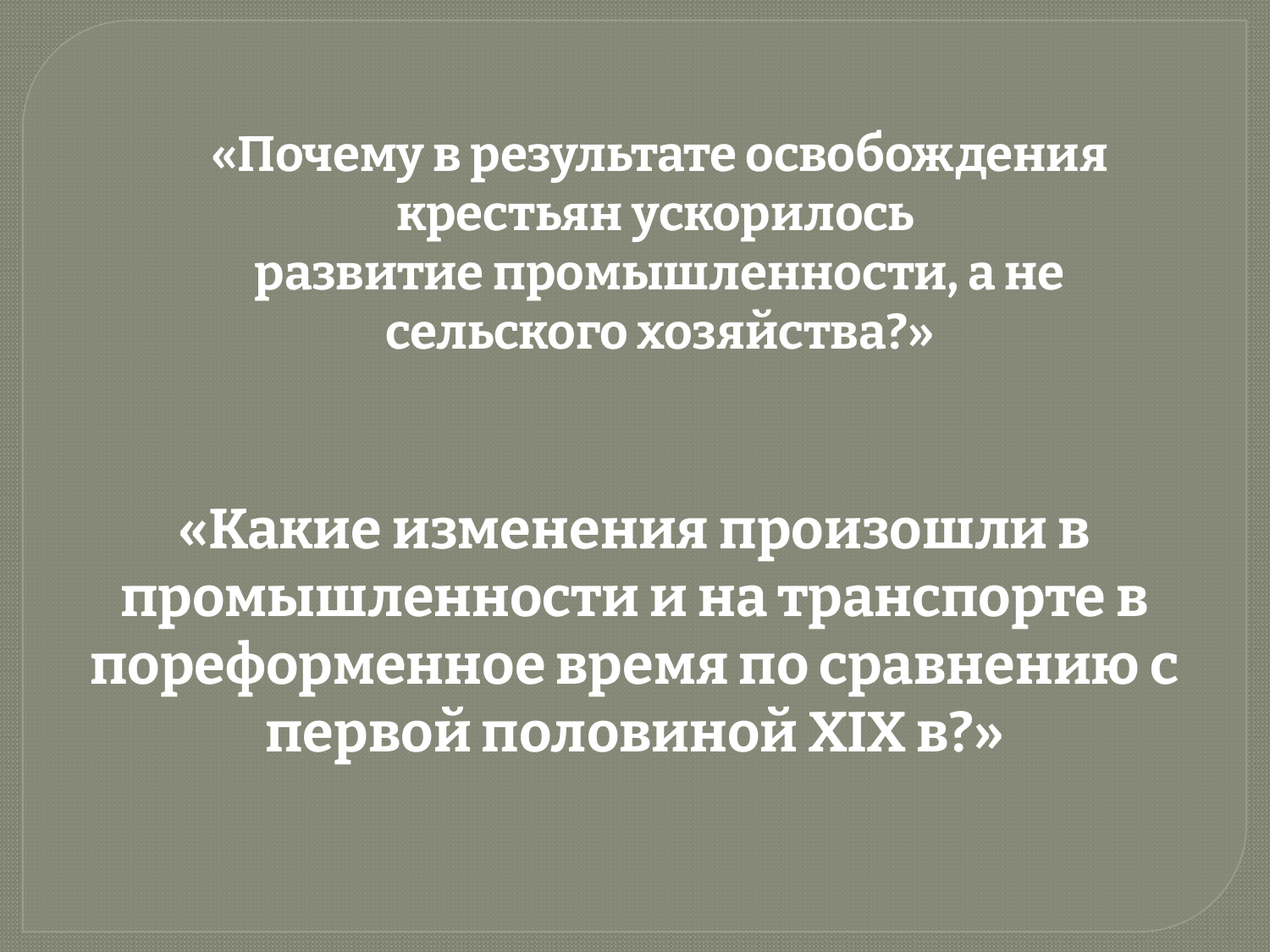

«Почему в результате освобождения крестьян ускорилось
развитие промышленности, а не сельского хозяйства?»
«Какие изменения произошли в промышленности и на транспорте в пореформенное время по сравнению с первой половиной XIX в?»